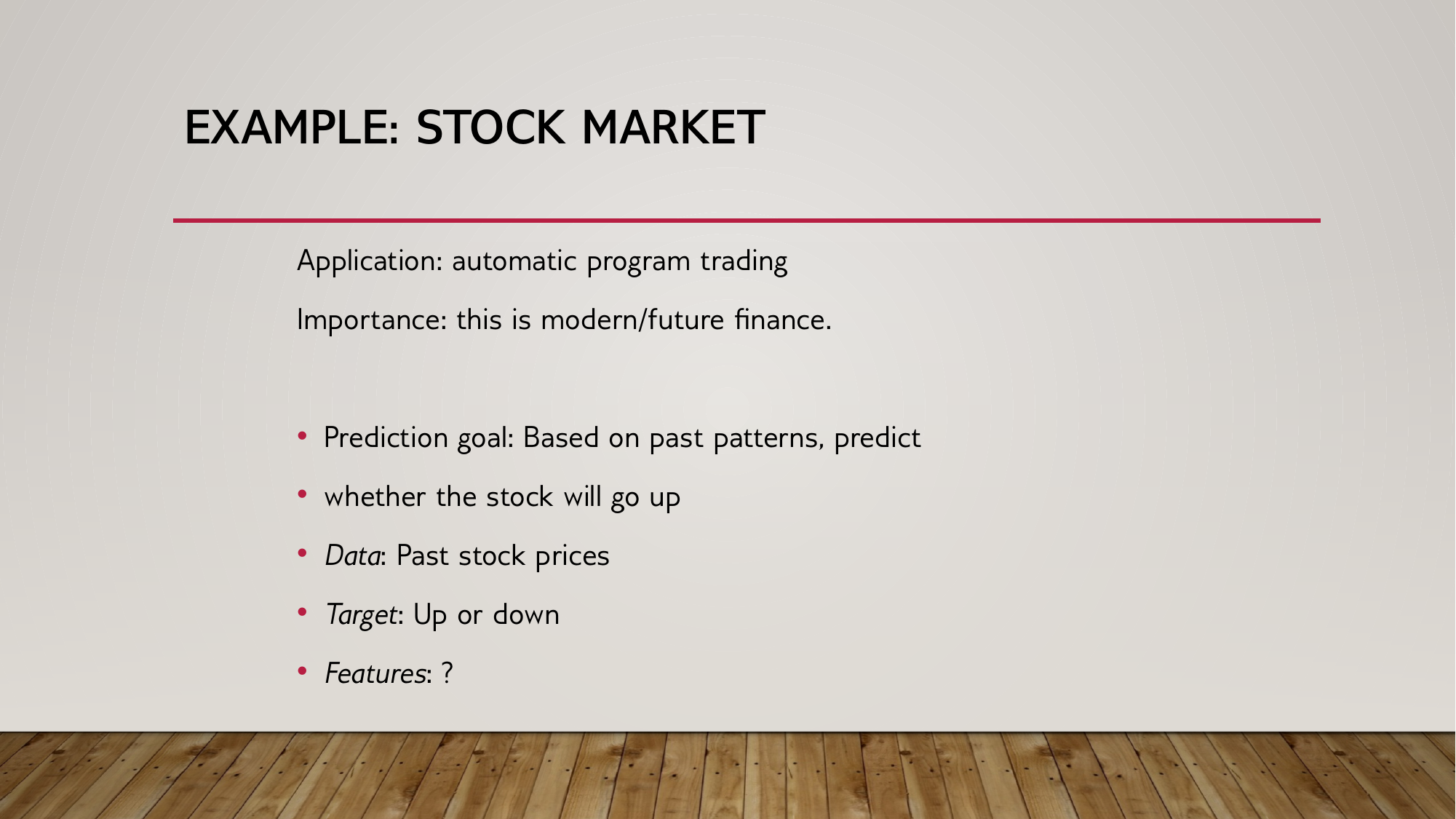

# Example: Stock Market
Application: automatic program trading
Importance: this is modern/future finance.

Prediction goal: Based on past patterns, predict
whether the stock will go up
Data: Past stock prices
Target: Up or down
Features: ?